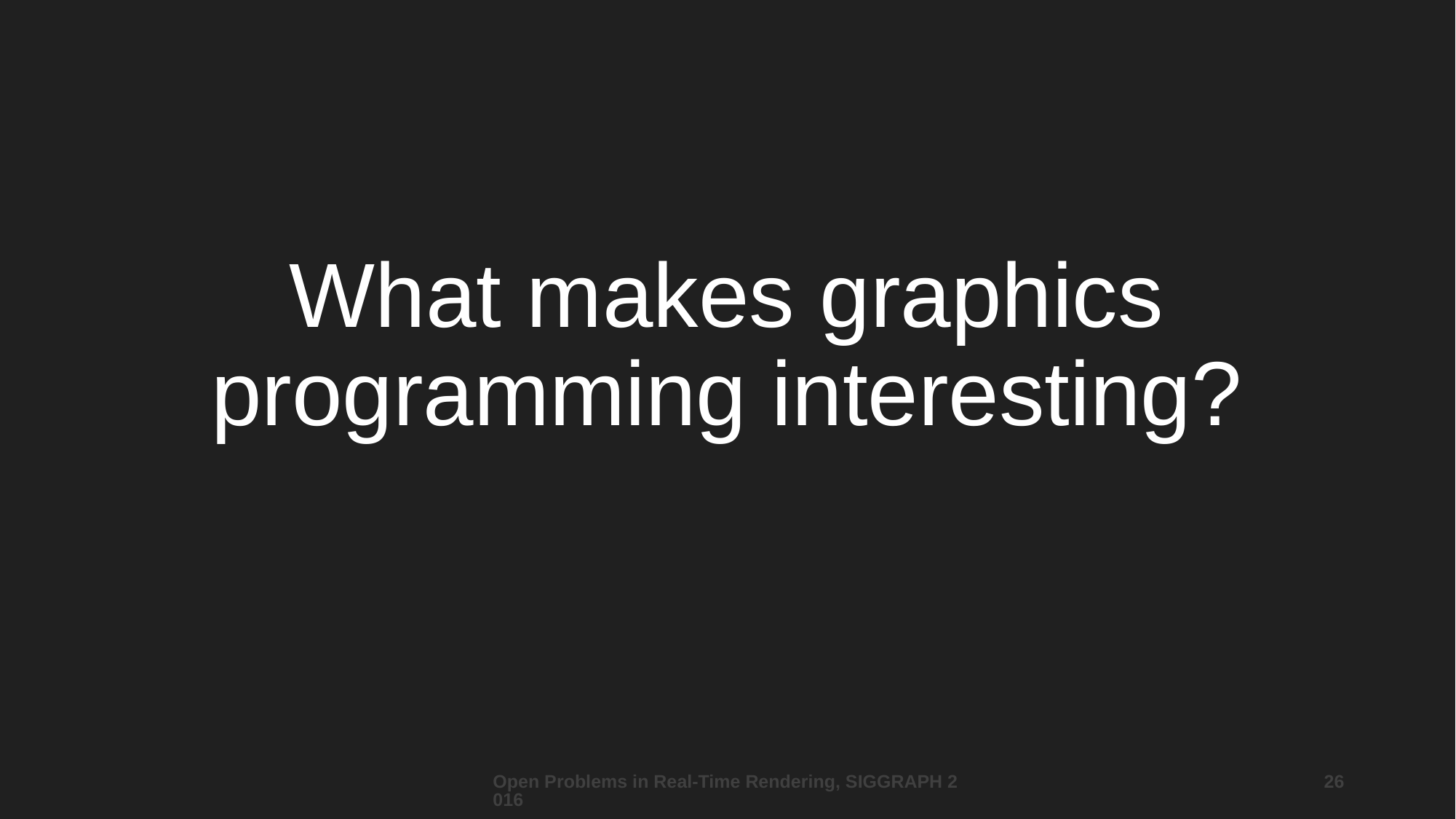

# What makes graphics programming interesting?

Open Problems in Real-Time Rendering, SIGGRAPH 2016
26